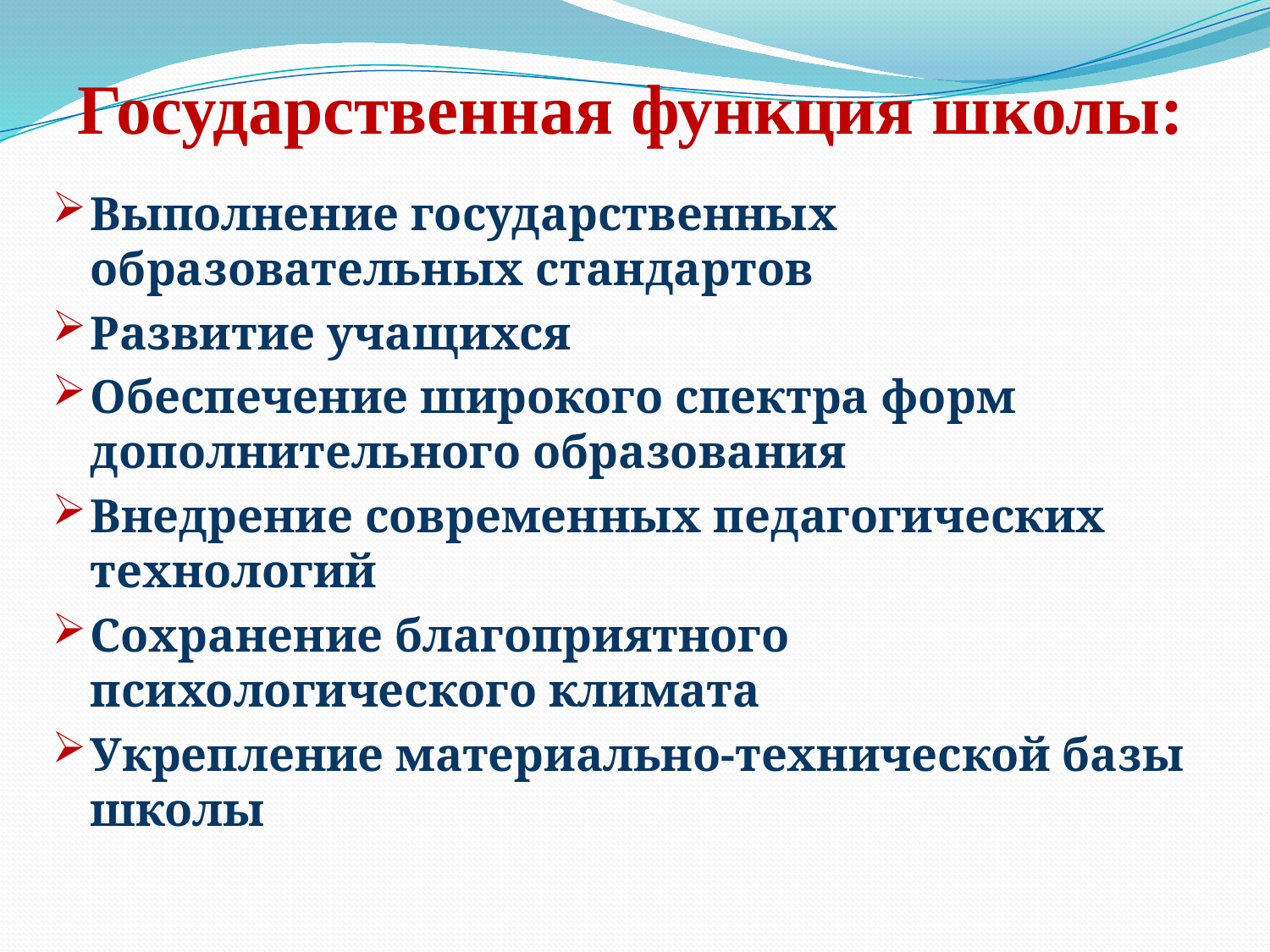

# Государственная функция школы:
Выполнение государственных образовательных стандартов
Развитие учащихся
Обеспечение широкого спектра форм дополнительного образования
Внедрение современных педагогических технологий
Сохранение благоприятного психологического климата
Укрепление материально-технической базы школы